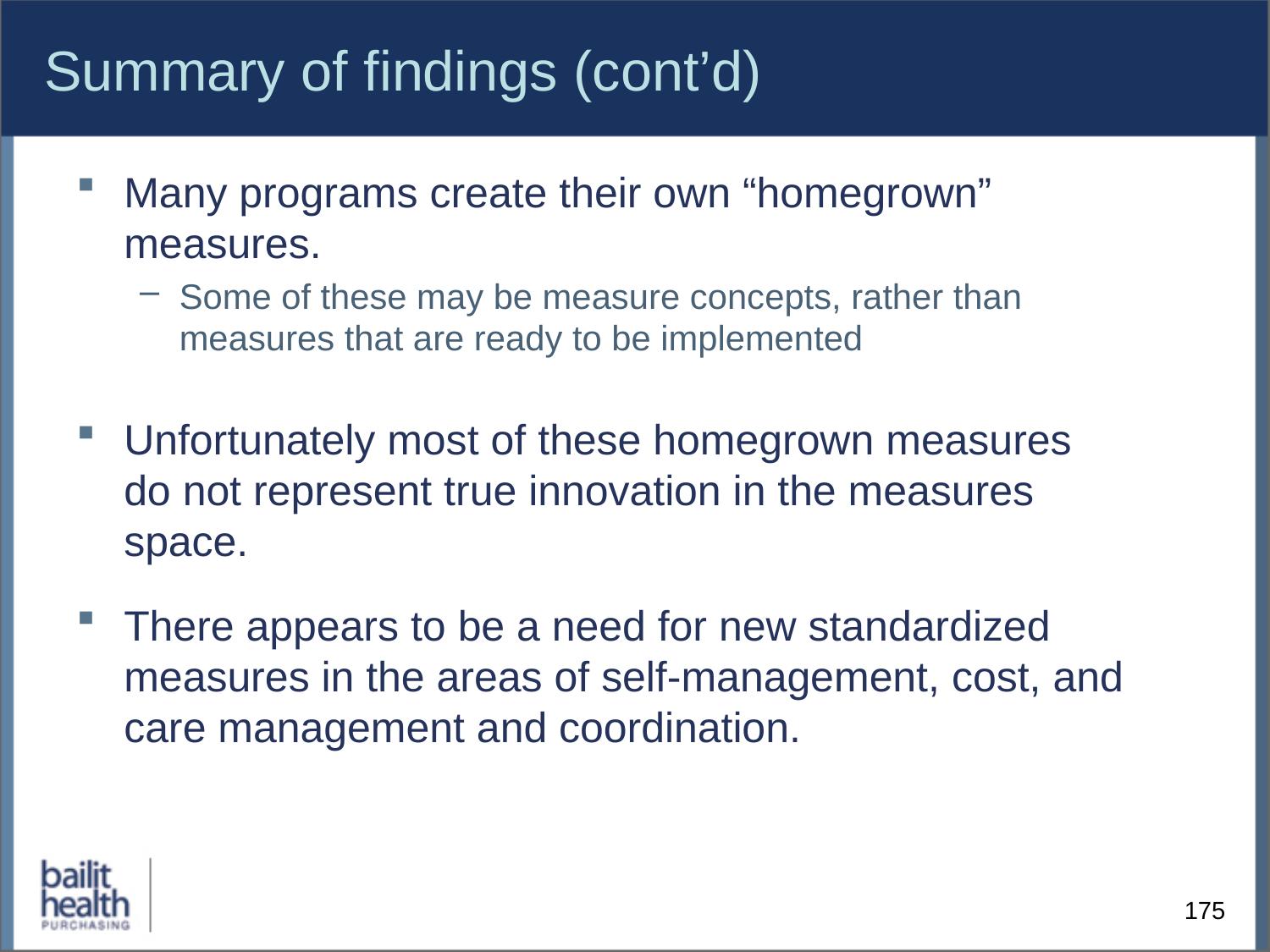

# Summary of findings (cont’d)
Many programs create their own “homegrown” measures.
Some of these may be measure concepts, rather than measures that are ready to be implemented

Unfortunately most of these homegrown measures do not represent true innovation in the measures space.

There appears to be a need for new standardized measures in the areas of self-management, cost, and care management and coordination.

175